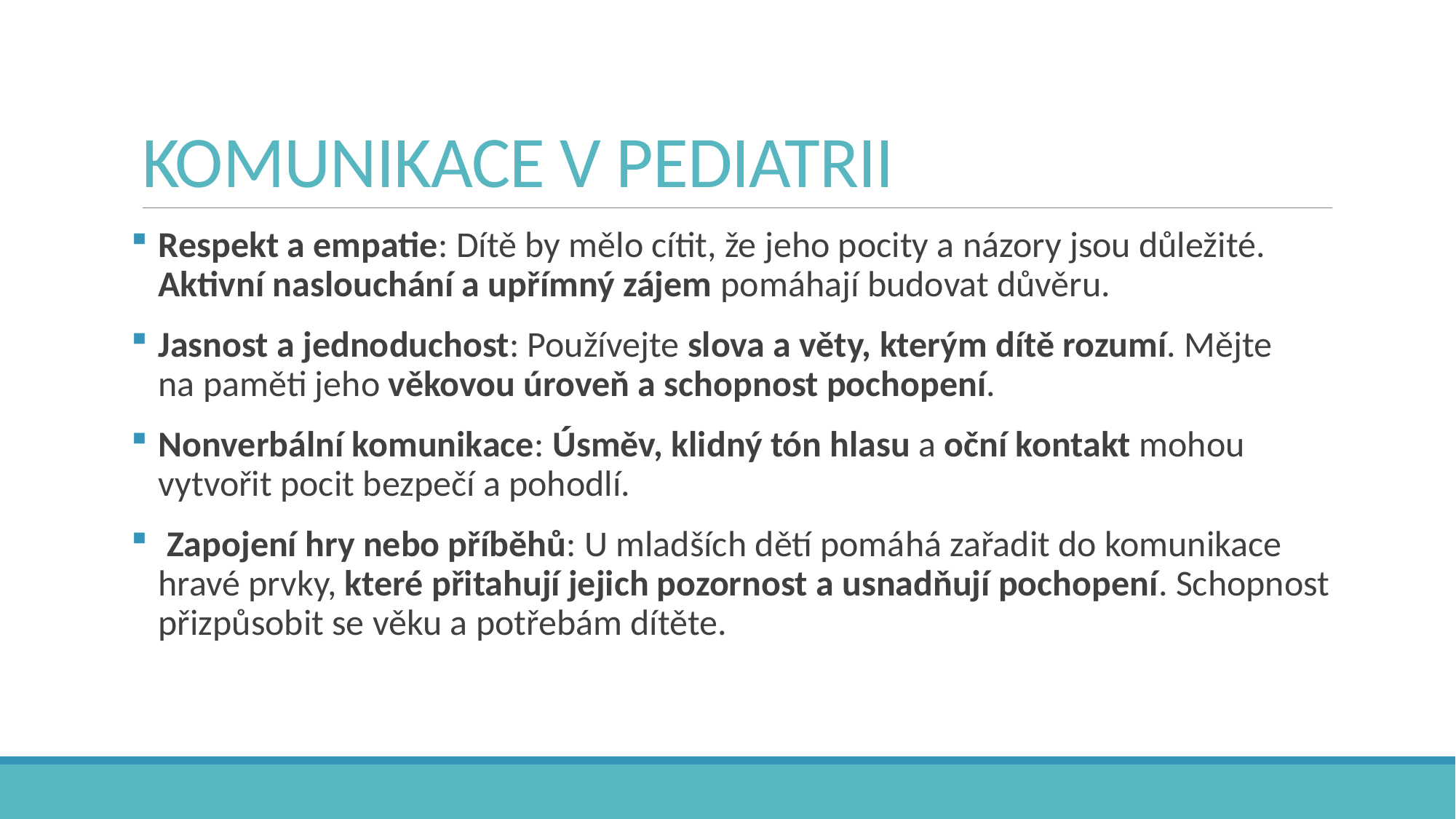

# KOMUNIKACE V PEDIATRII
Respekt a empatie: Dítě by mělo cítit, že jeho pocity a názory jsou důležité. Aktivní naslouchání a upřímný zájem pomáhají budovat důvěru.
Jasnost a jednoduchost: Používejte slova a věty, kterým dítě rozumí. Mějte
na paměti jeho věkovou úroveň a schopnost pochopení.
Nonverbální komunikace: Úsměv, klidný tón hlasu a oční kontakt mohou vytvořit pocit bezpečí a pohodlí.
 Zapojení hry nebo příběhů: U mladších dětí pomáhá zařadit do komunikace hravé prvky, které přitahují jejich pozornost a usnadňují pochopení. Schopnost přizpůsobit se věku a potřebám dítěte.